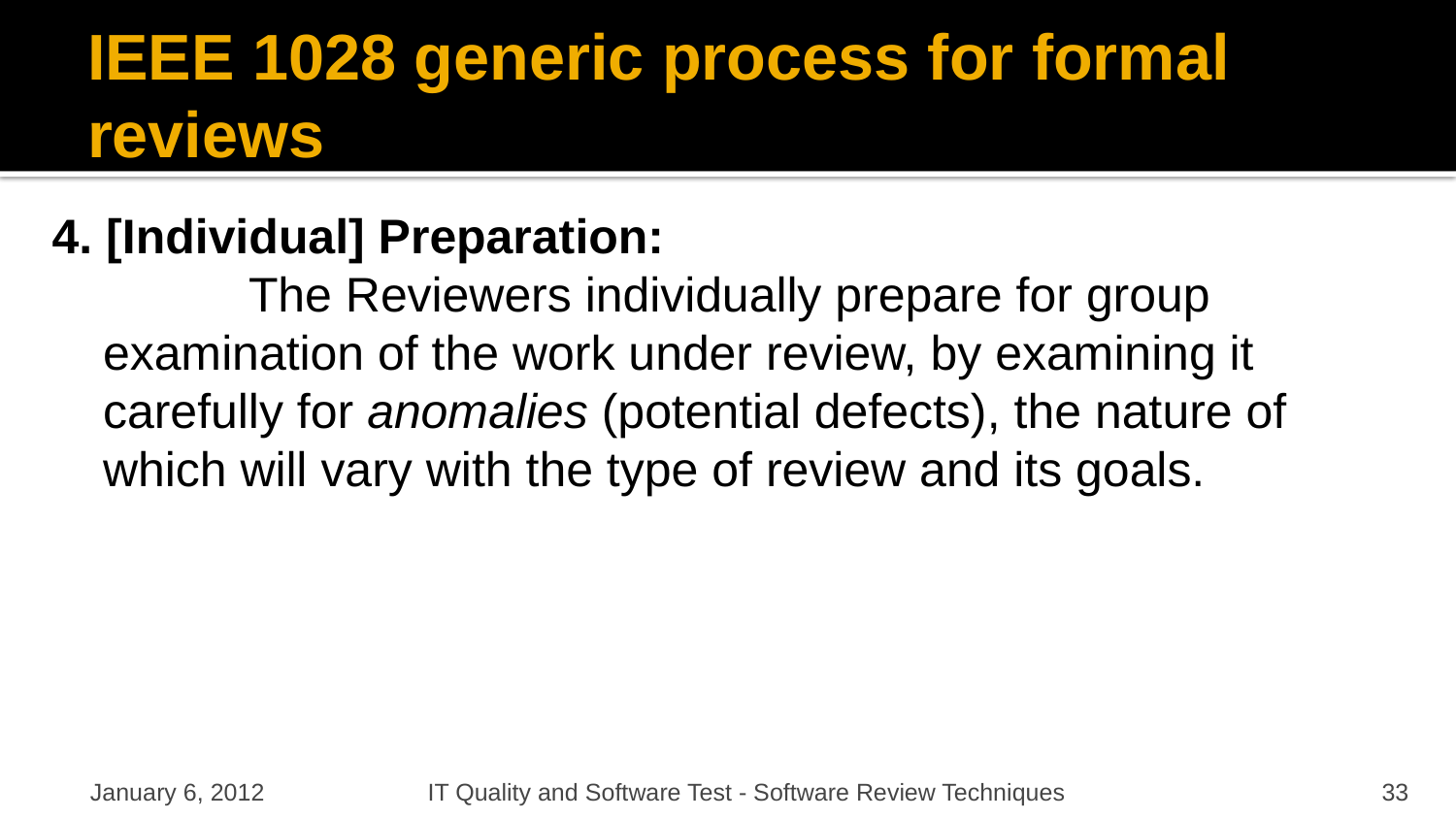

# IEEE 1028 generic process for formal reviews
4. [Individual] Preparation:
		The Reviewers individually prepare for group examination of the work under review, by examining it carefully for anomalies (potential defects), the nature of which will vary with the type of review and its goals.
January 6, 2012
IT Quality and Software Test - Software Review Techniques
33